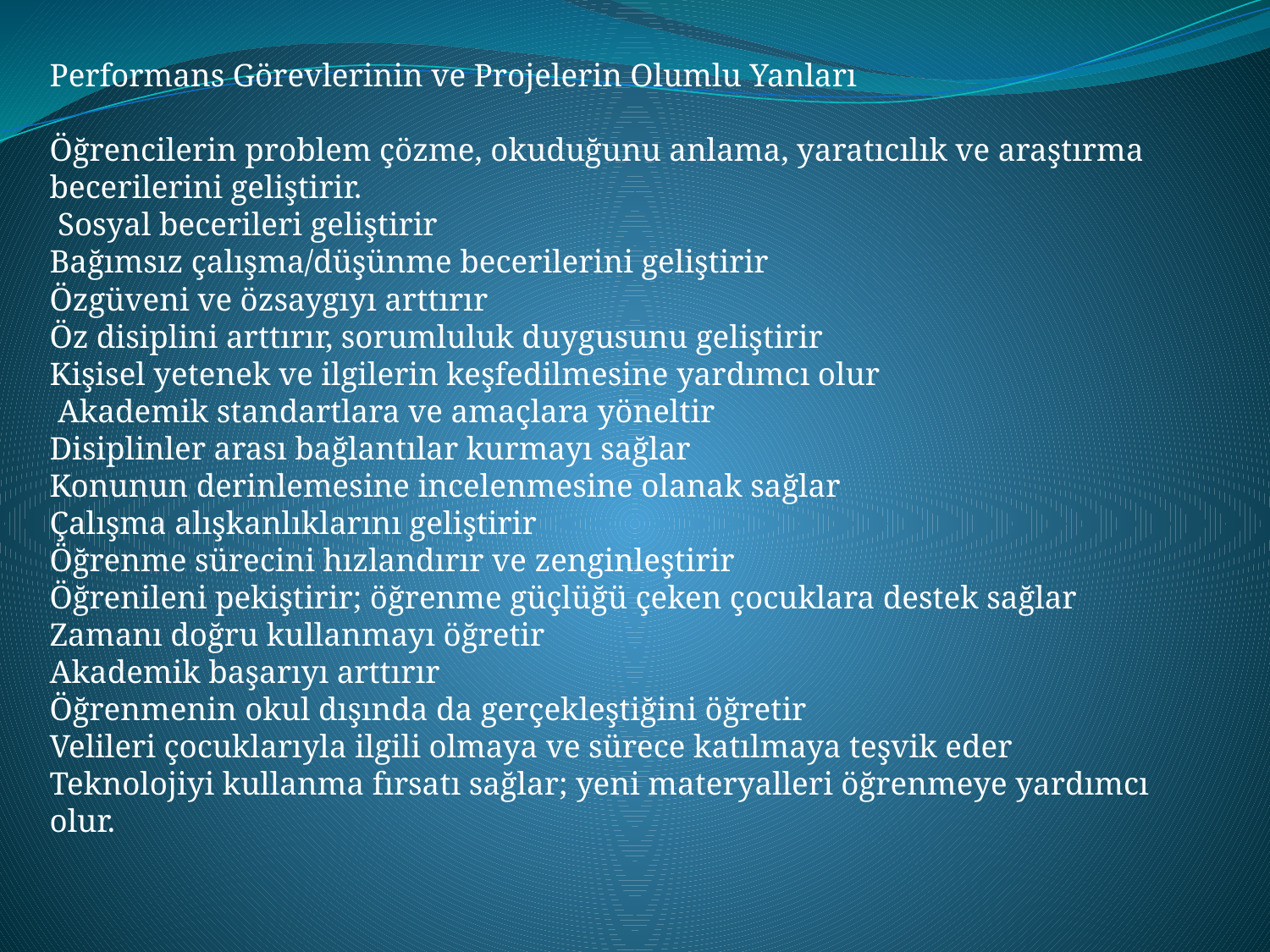

Performans Görevlerinin ve Projelerin Olumlu Yanları
Öğrencilerin problem çözme, okuduğunu anlama, yaratıcılık ve araştırma becerilerini geliştirir.
 Sosyal becerileri geliştirir
Bağımsız çalışma/düşünme becerilerini geliştirir
Özgüveni ve özsaygıyı arttırır
Öz disiplini arttırır, sorumluluk duygusunu geliştirir
Kişisel yetenek ve ilgilerin keşfedilmesine yardımcı olur
 Akademik standartlara ve amaçlara yöneltir
Disiplinler arası bağlantılar kurmayı sağlar
Konunun derinlemesine incelenmesine olanak sağlar
Çalışma alışkanlıklarını geliştirir
Öğrenme sürecini hızlandırır ve zenginleştirir
Öğrenileni pekiştirir; öğrenme güçlüğü çeken çocuklara destek sağlar
Zamanı doğru kullanmayı öğretir
Akademik başarıyı arttırır
Öğrenmenin okul dışında da gerçekleştiğini öğretir
Velileri çocuklarıyla ilgili olmaya ve sürece katılmaya teşvik eder
Teknolojiyi kullanma fırsatı sağlar; yeni materyalleri öğrenmeye yardımcı olur.